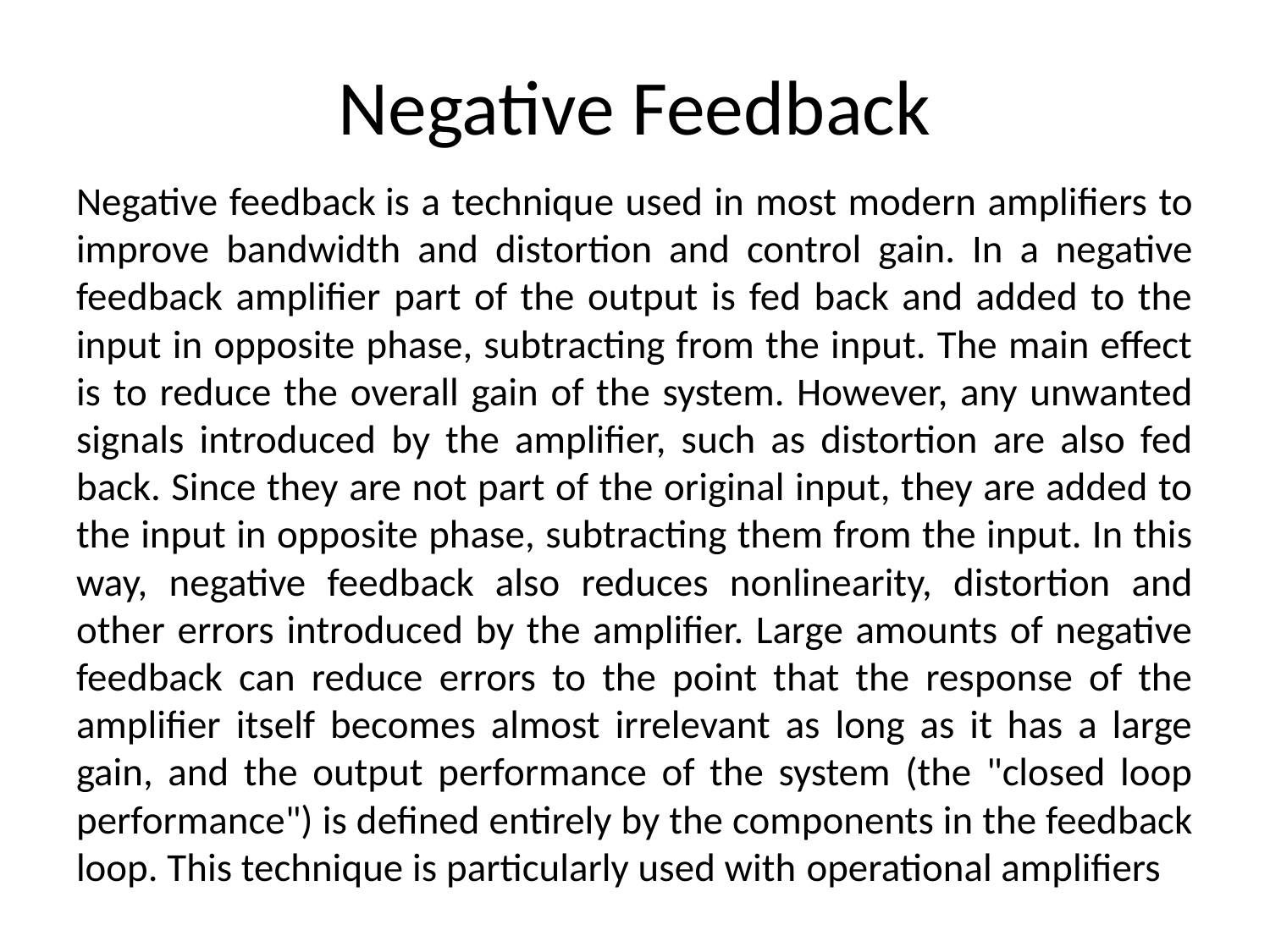

# Negative Feedback
Negative feedback is a technique used in most modern amplifiers to improve bandwidth and distortion and control gain. In a negative feedback amplifier part of the output is fed back and added to the input in opposite phase, subtracting from the input. The main effect is to reduce the overall gain of the system. However, any unwanted signals introduced by the amplifier, such as distortion are also fed back. Since they are not part of the original input, they are added to the input in opposite phase, subtracting them from the input. In this way, negative feedback also reduces nonlinearity, distortion and other errors introduced by the amplifier. Large amounts of negative feedback can reduce errors to the point that the response of the amplifier itself becomes almost irrelevant as long as it has a large gain, and the output performance of the system (the "closed loop performance") is defined entirely by the components in the feedback loop. This technique is particularly used with operational amplifiers